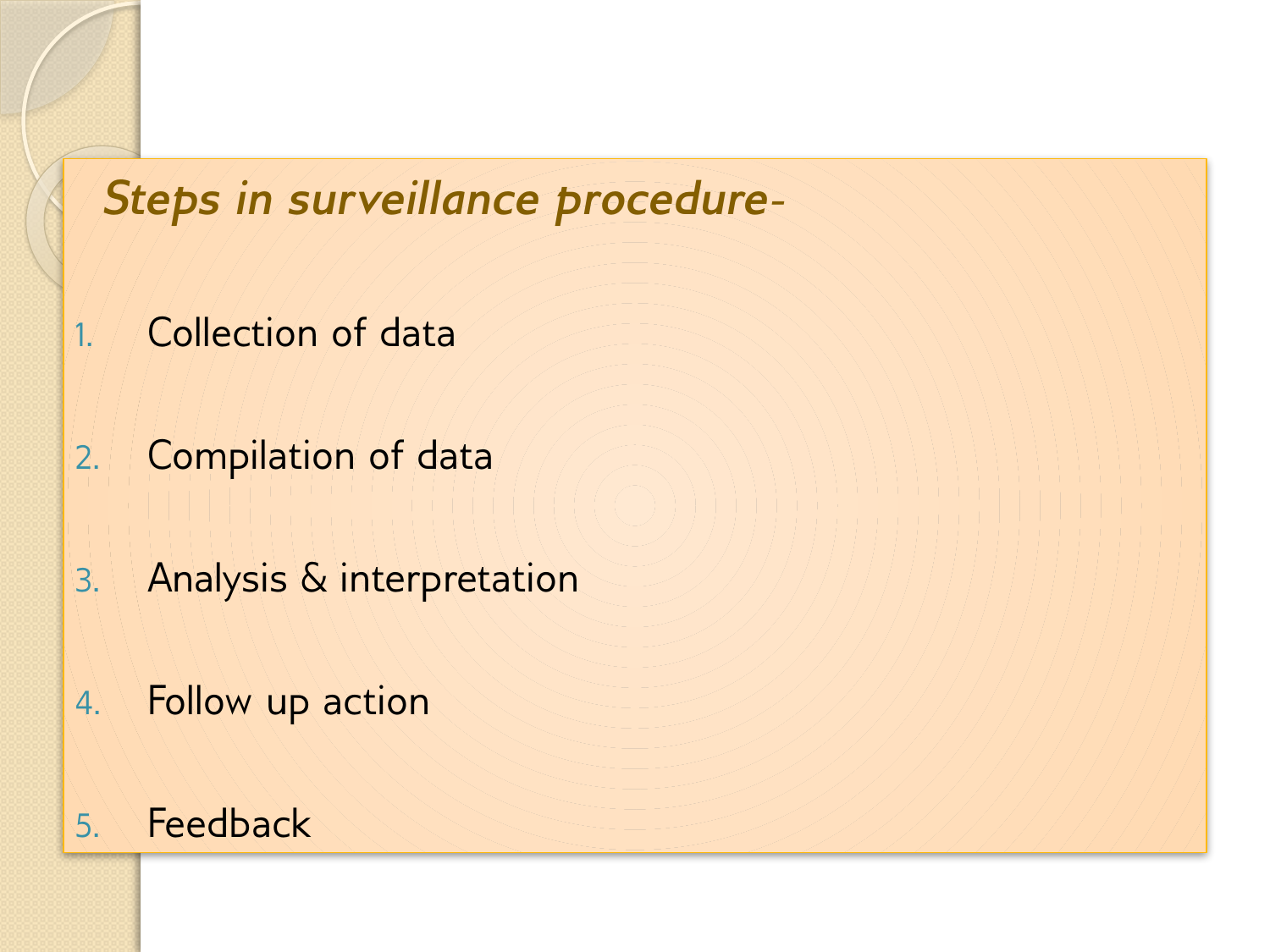

#
 Steps in surveillance procedure-

Collection of data

Compilation of data

Analysis & interpretation

Follow up action

Feedback